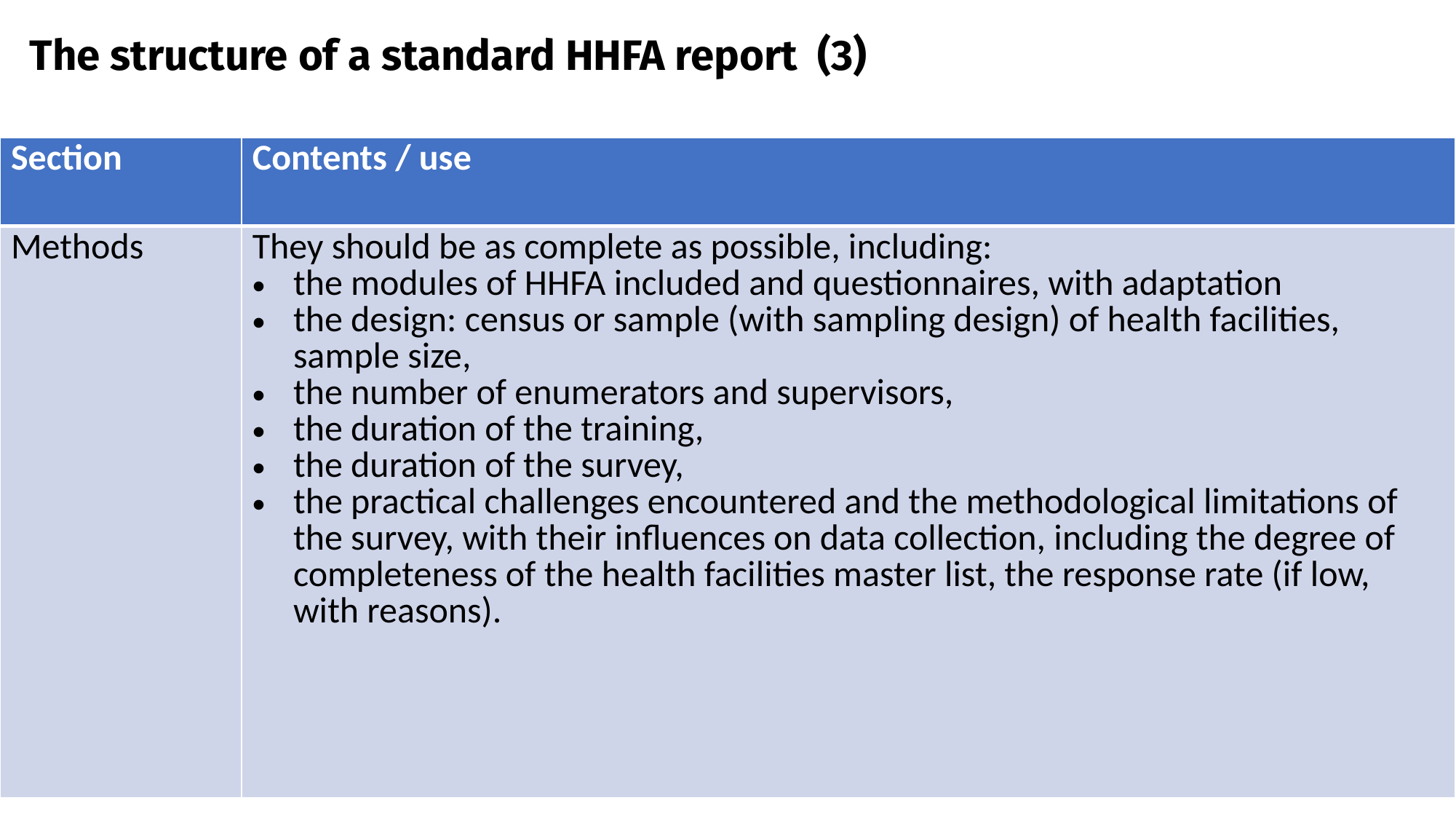

# The structure of a standard HHFA report  (3)
| Section | Contents / use |
| --- | --- |
| Methods | They should be as complete as possible, including: the modules of HHFA included and questionnaires, with adaptation the design: census or sample (with sampling design) of health facilities, sample size, the number of enumerators and supervisors, the duration of the training, the duration of the survey, the practical challenges encountered and the methodological limitations of the survey, with their influences on data collection, including the degree of completeness of the health facilities master list, the response rate (if low, with reasons). |
34